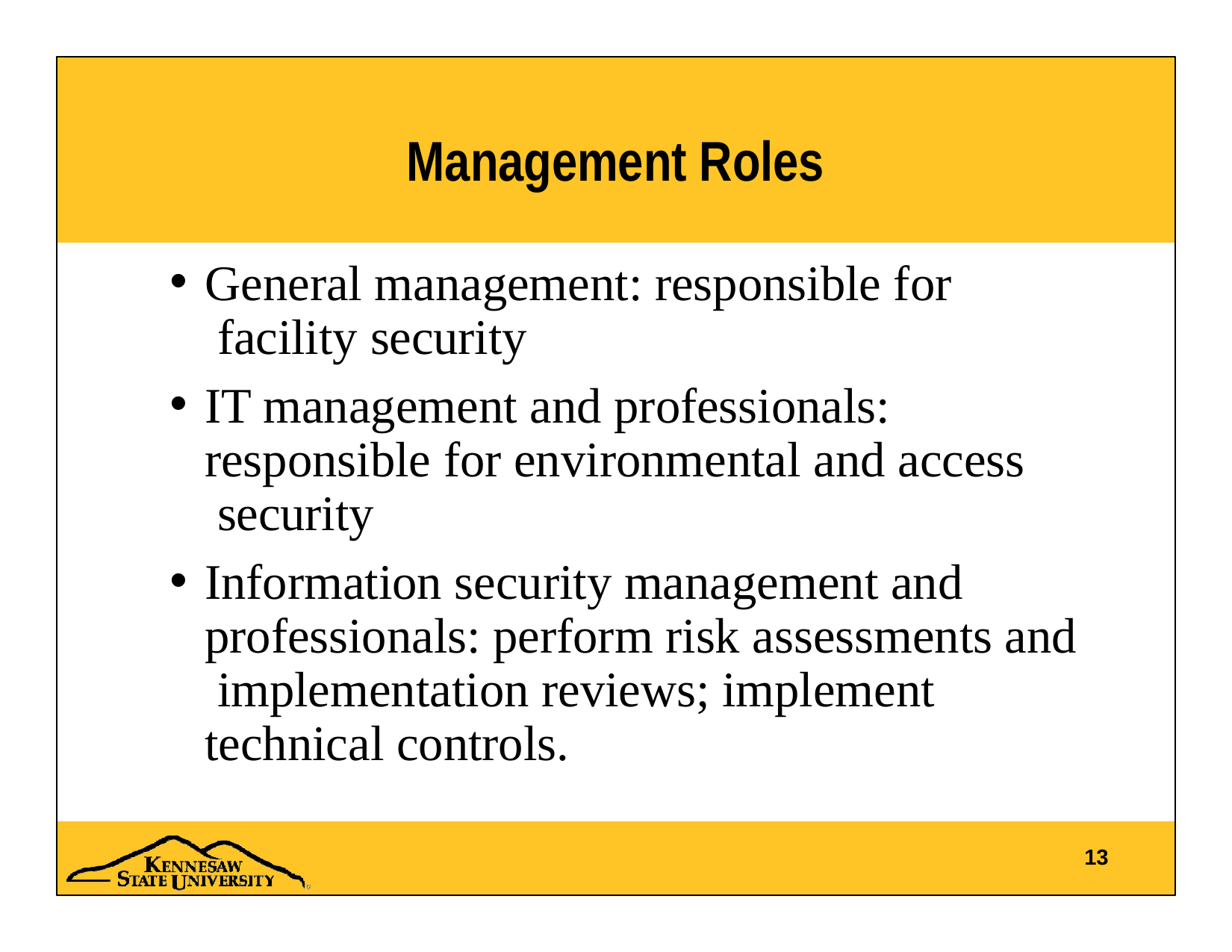

# Management Roles
General management: responsible for  facility security
IT management and professionals:  responsible for environmental and access  security
Information security management and  professionals: perform risk assessments and  implementation reviews; implement  technical controls.

13